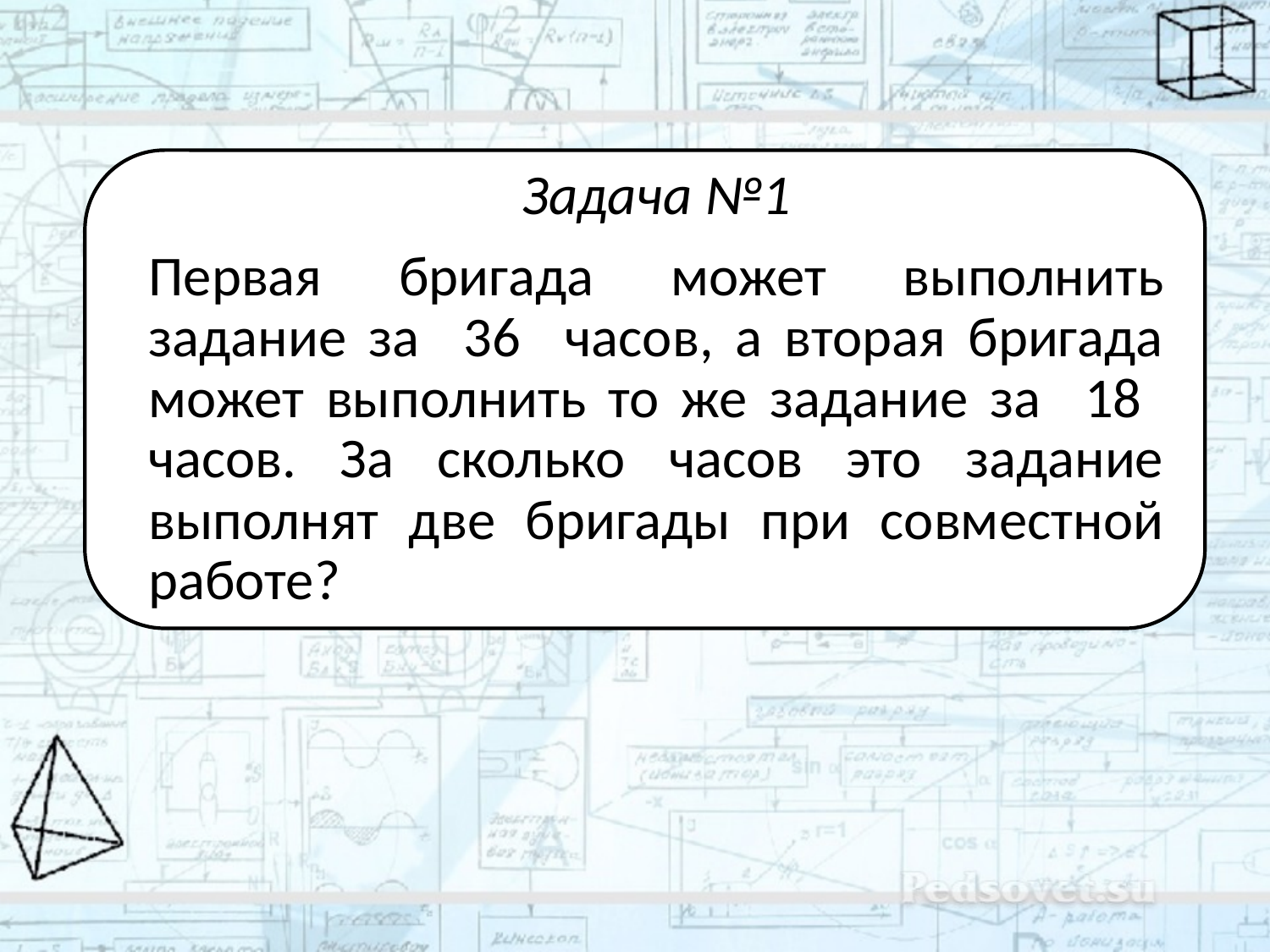

Задача №1
Первая бригада может выполнить задание за  36  часов, а вторая бригада может выполнить то же задание за  18  часов. За сколько часов это задание выполнят две бригады при совместной работе?